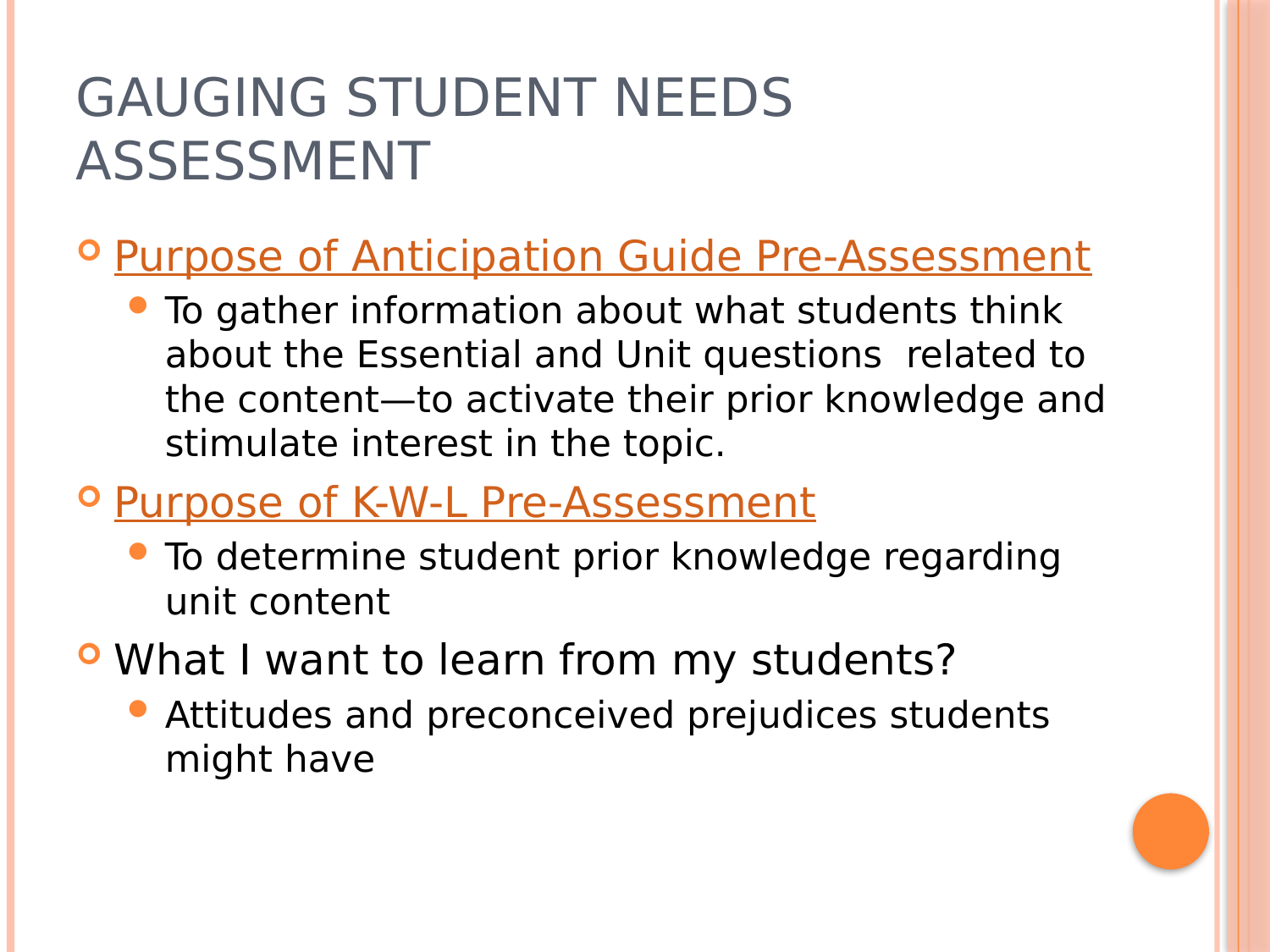

# Gauging Student Needs Assessment
Purpose of Anticipation Guide Pre-Assessment
To gather information about what students think about the Essential and Unit questions  related to the content—to activate their prior knowledge and stimulate interest in the topic.
Purpose of K-W-L Pre-Assessment
To determine student prior knowledge regarding unit content
What I want to learn from my students?
Attitudes and preconceived prejudices students might have